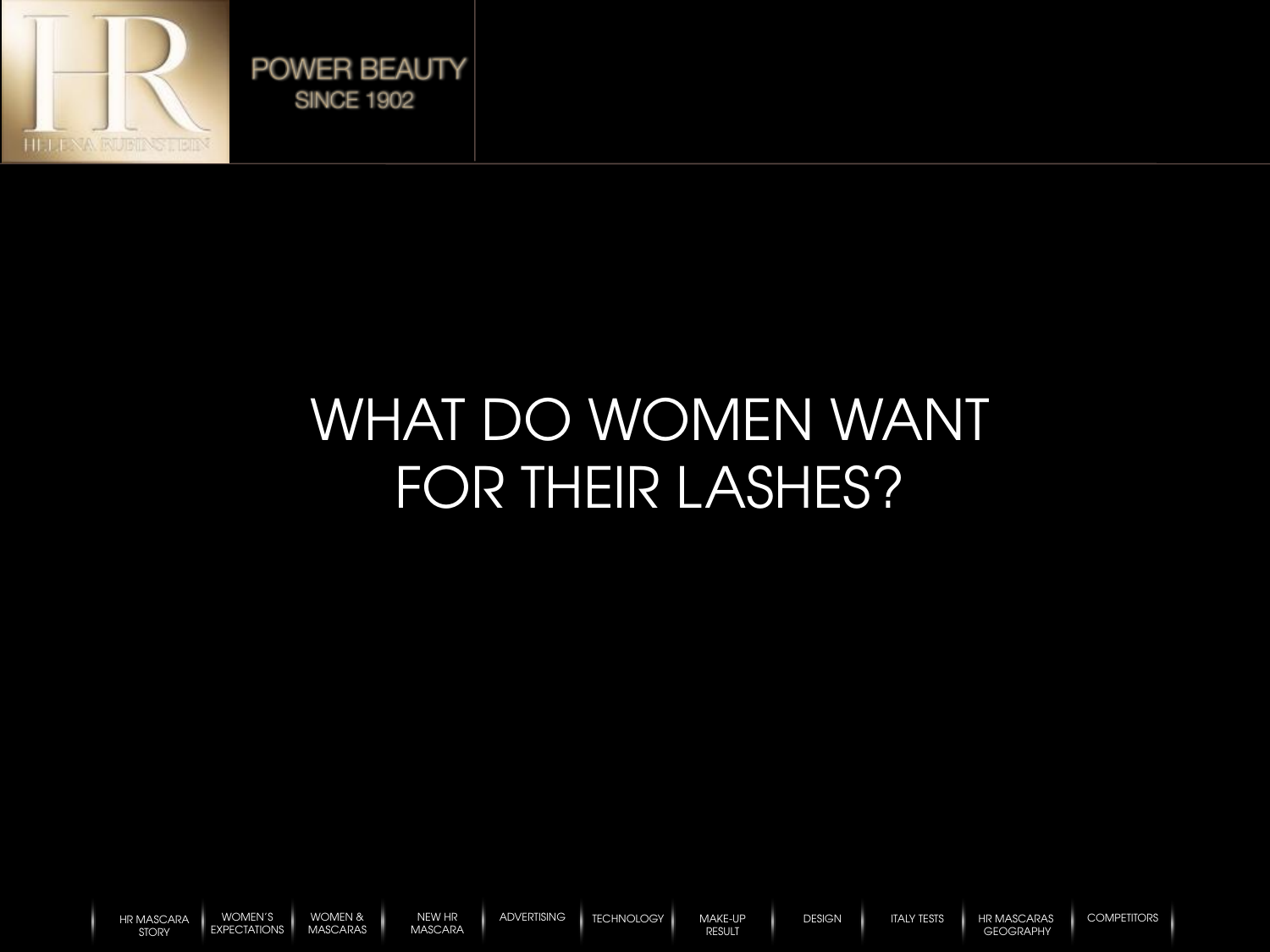

WHAT DO WOMEN WANT
FOR THEIR LASHES?